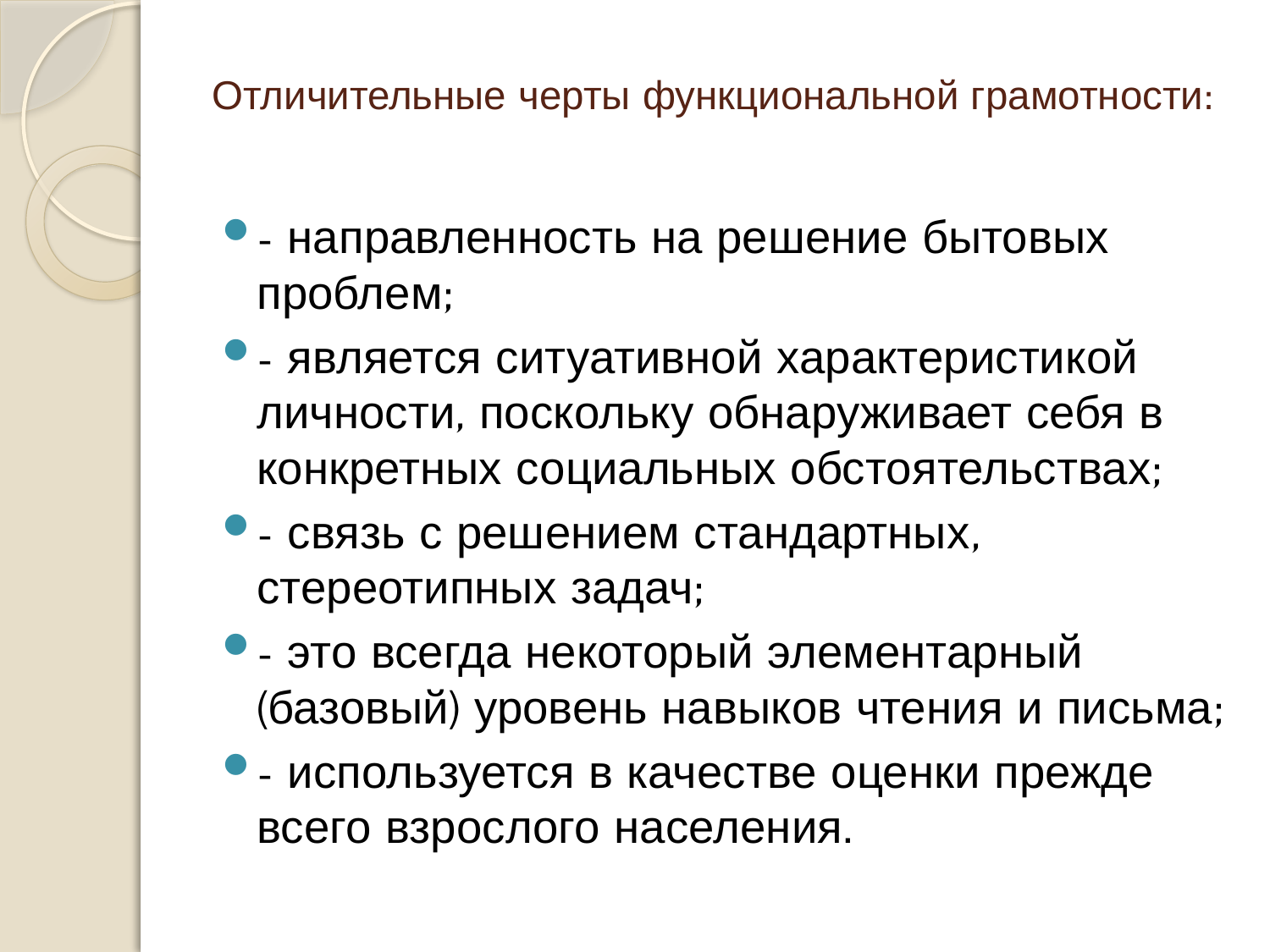

# Отличительные черты функциональной грамотности:
- направленность на решение бытовых проблем;
- является ситуативной характеристикой личности, поскольку обнаруживает себя в конкретных социальных обстоятельствах;
- связь с решением стандартных, стереотипных задач;
- это всегда некоторый элементарный (базовый) уровень навыков чтения и письма;
- используется в качестве оценки прежде всего взрослого населения.